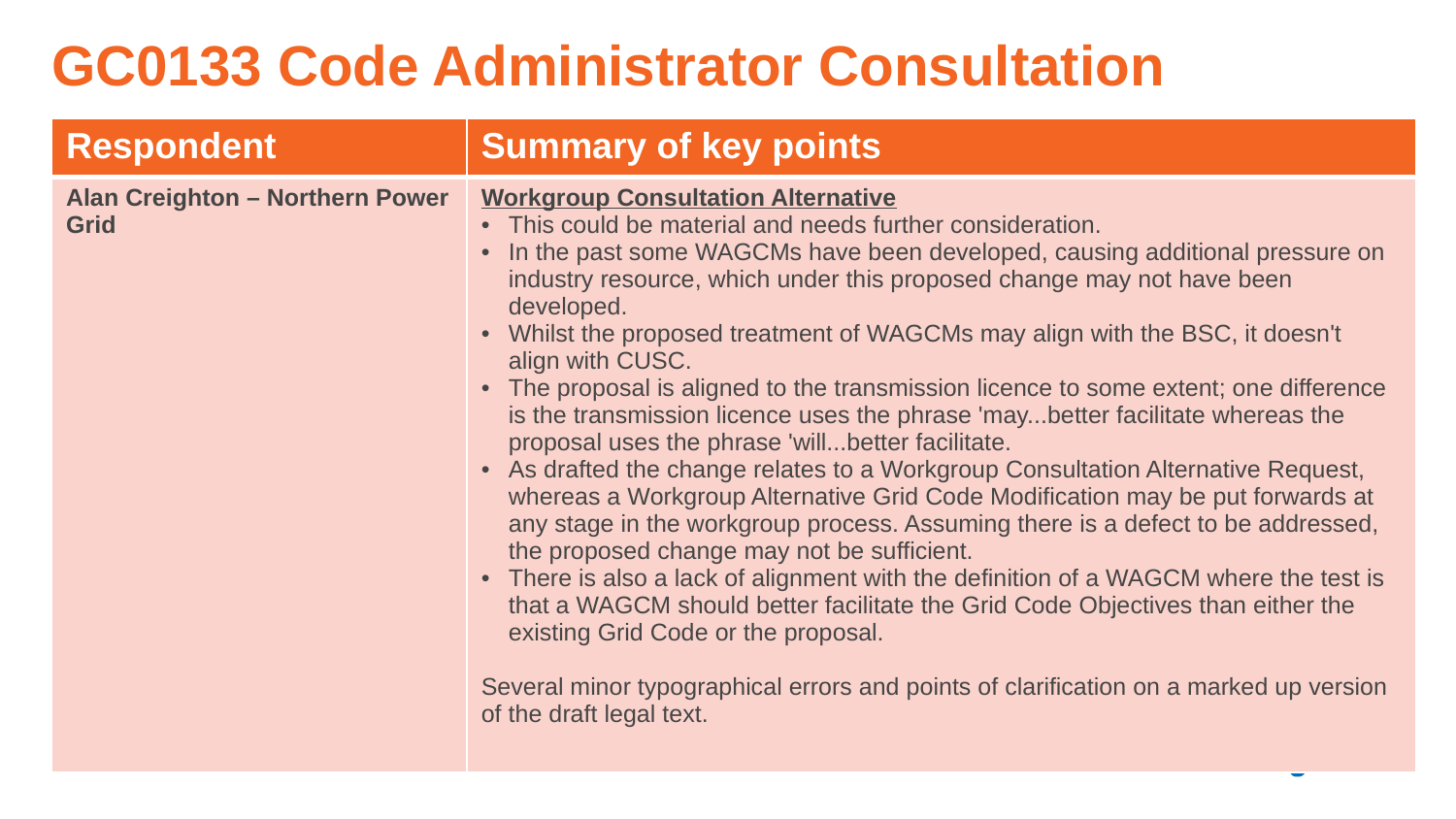

# GC0133 Code Administrator Consultation

| Respondent | Summary of key points |
| --- | --- |
| Alan Creighton – Northern Power Grid | Workgroup Consultation Alternative This could be material and needs further consideration. In the past some WAGCMs have been developed, causing additional pressure on industry resource, which under this proposed change may not have been developed. Whilst the proposed treatment of WAGCMs may align with the BSC, it doesn't align with CUSC. The proposal is aligned to the transmission licence to some extent; one difference is the transmission licence uses the phrase 'may...better facilitate whereas the proposal uses the phrase 'will...better facilitate. As drafted the change relates to a Workgroup Consultation Alternative Request, whereas a Workgroup Alternative Grid Code Modification may be put forwards at any stage in the workgroup process. Assuming there is a defect to be addressed, the proposed change may not be sufficient. There is also a lack of alignment with the definition of a WAGCM where the test is that a WAGCM should better facilitate the Grid Code Objectives than either the existing Grid Code or the proposal. Several minor typographical errors and points of clarification on a marked up version of the draft legal text. |